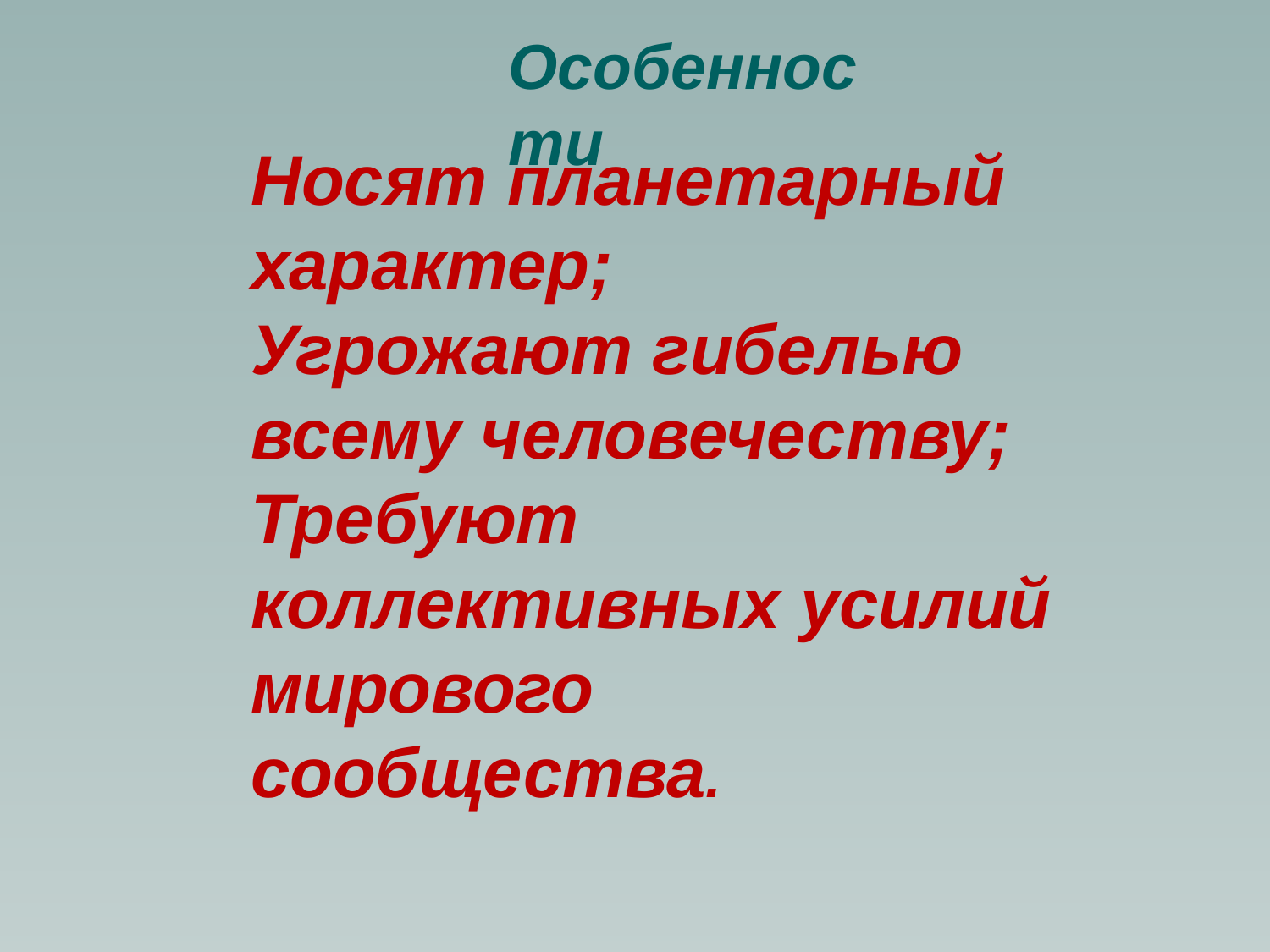

Особенности
Носят планетарный характер;
Угрожают гибелью всему человечеству;
Требуют коллективных усилий мирового сообщества.